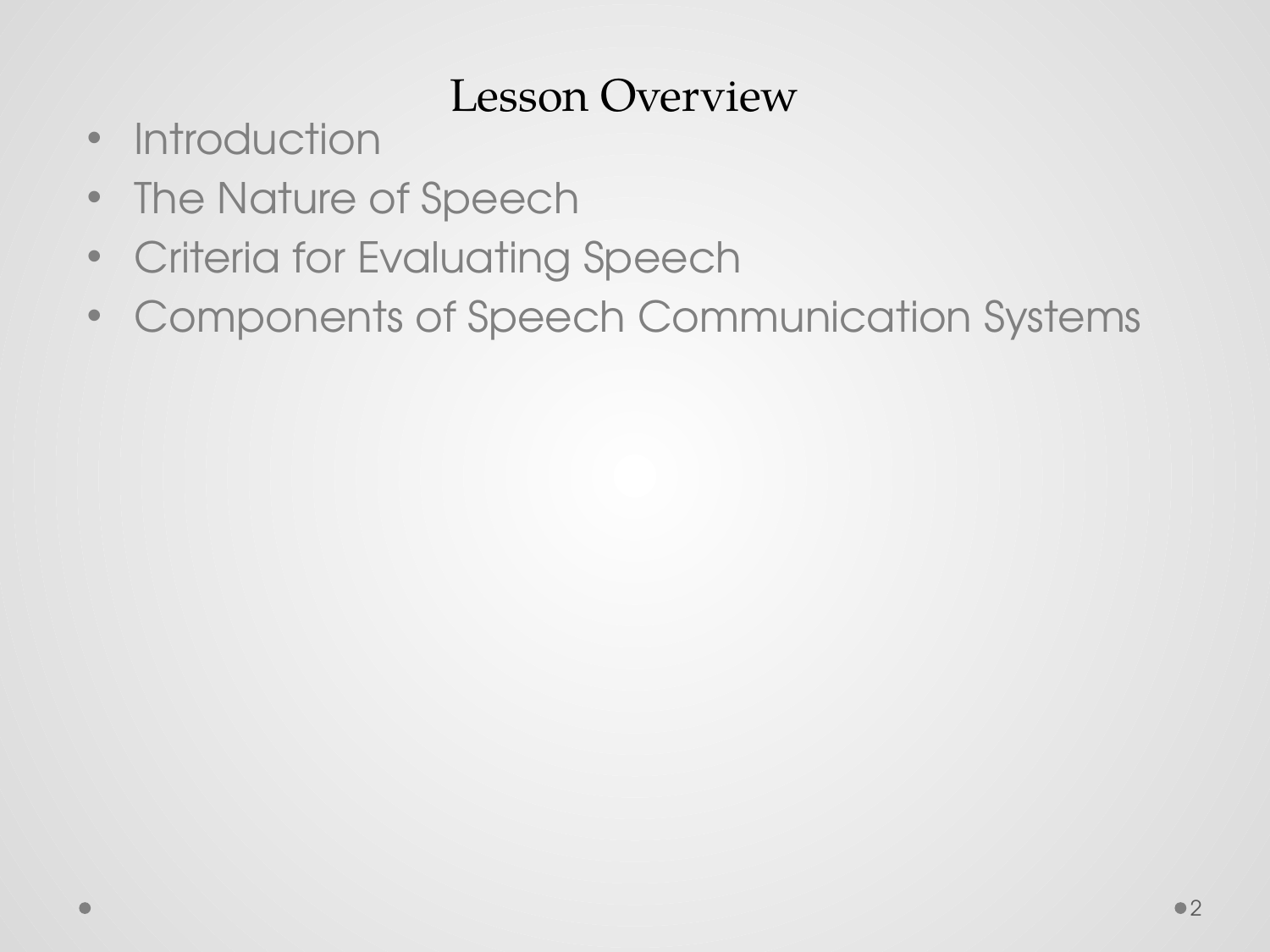

# Lesson Overview

Introduction
The Nature of Speech
Criteria for Evaluating Speech
Components of Speech Communication Systems
2